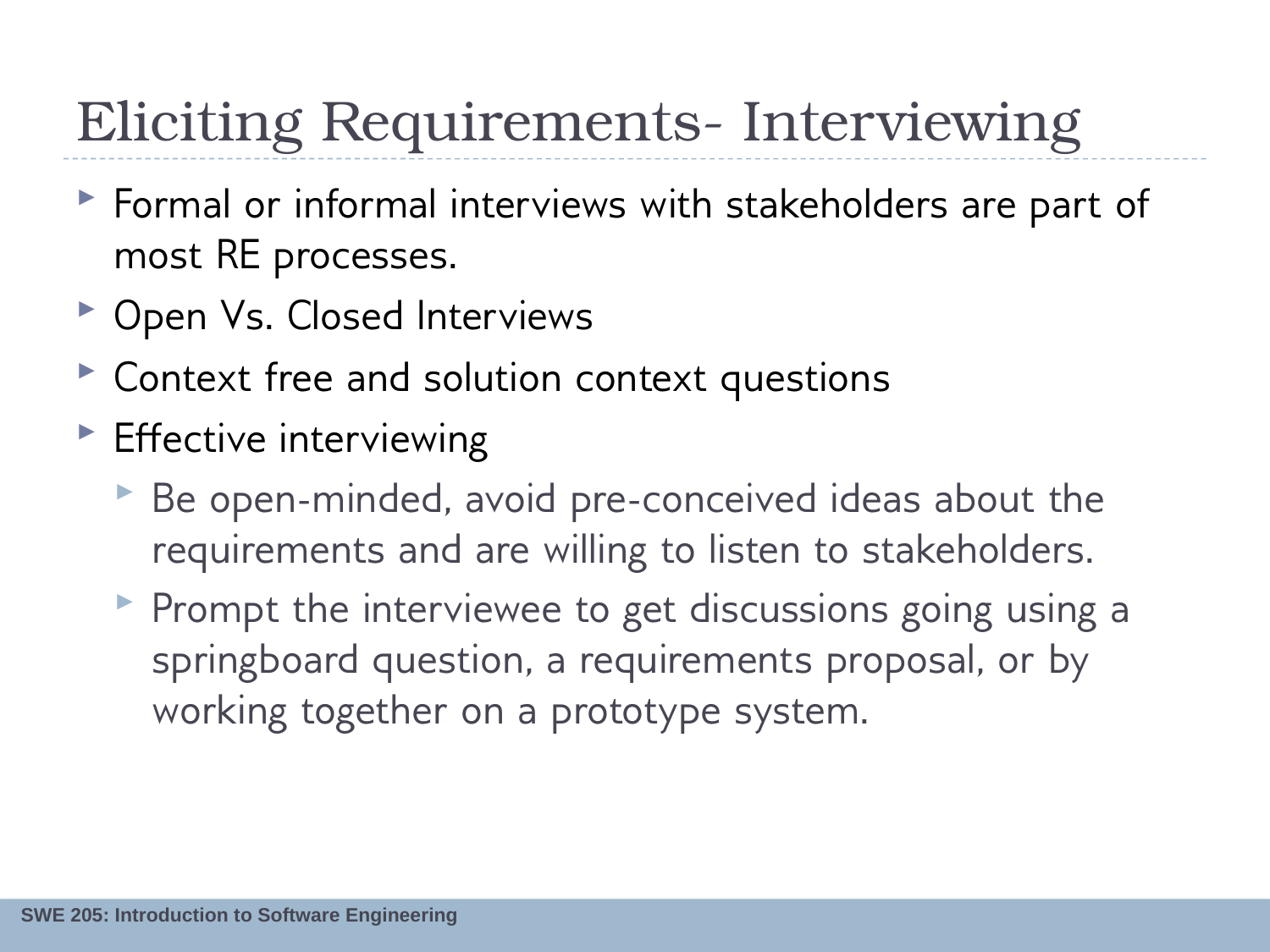

# Eliciting Requirements- Interviewing
Formal or informal interviews with stakeholders are part of most RE processes.
Open Vs. Closed Interviews
Context free and solution context questions
Effective interviewing
Be open-minded, avoid pre-conceived ideas about the requirements and are willing to listen to stakeholders.
Prompt the interviewee to get discussions going using a springboard question, a requirements proposal, or by working together on a prototype system.